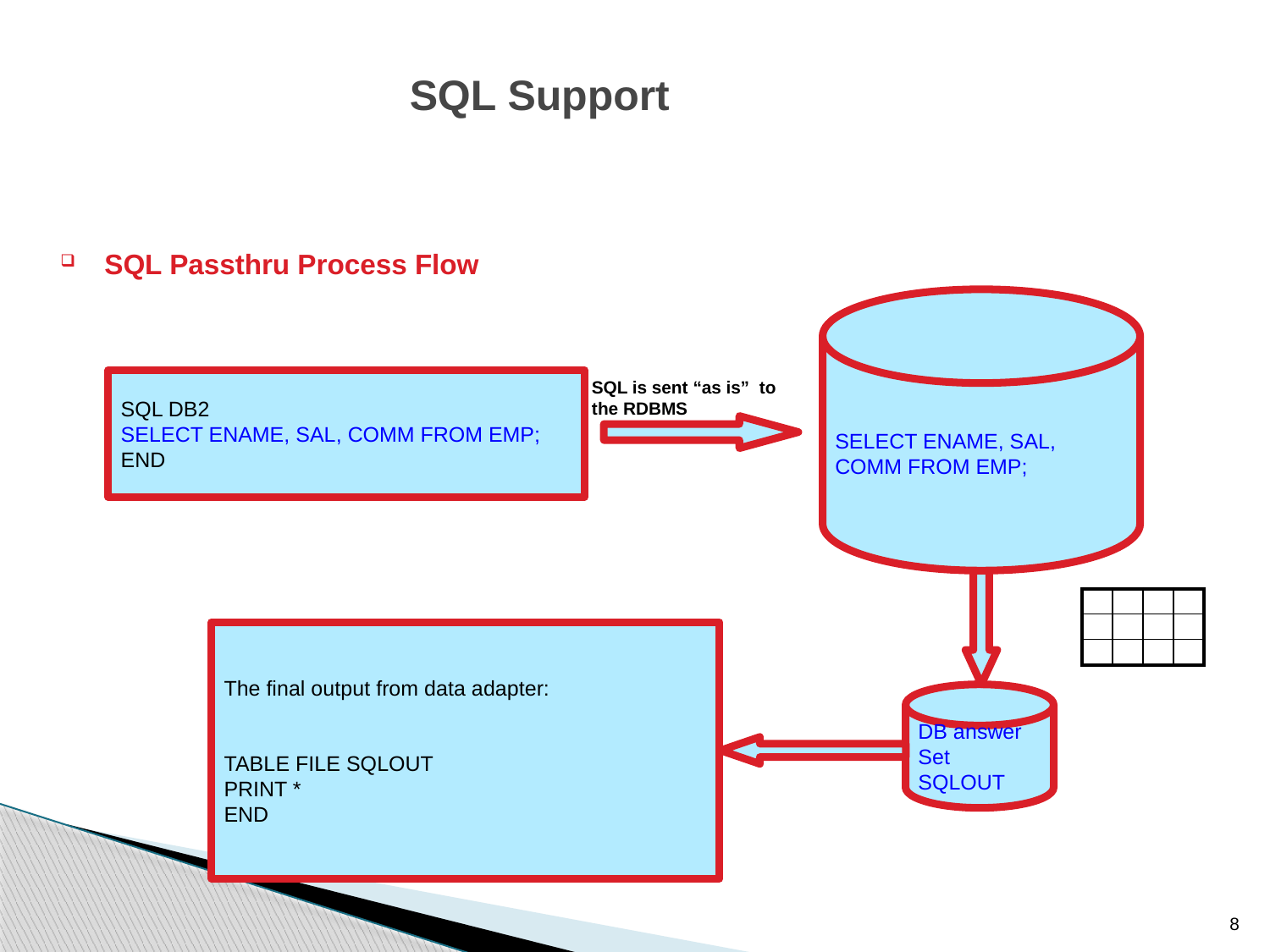

# SQL Support
SQL Passthru Process Flow
SELECT ENAME, SAL, COMM FROM EMP;

SQL DB2
SELECT ENAME, SAL, COMM FROM EMP;
END
SQL is sent “as is”  to the RDBMS

The final output from data adapter:

TABLE FILE SQLOUT
PRINT *
END

DB answer Set
SQLOUT
|  |  |  |  |
| --- | --- | --- | --- |
|  |  |  |  |
|  |  |  |  |
8